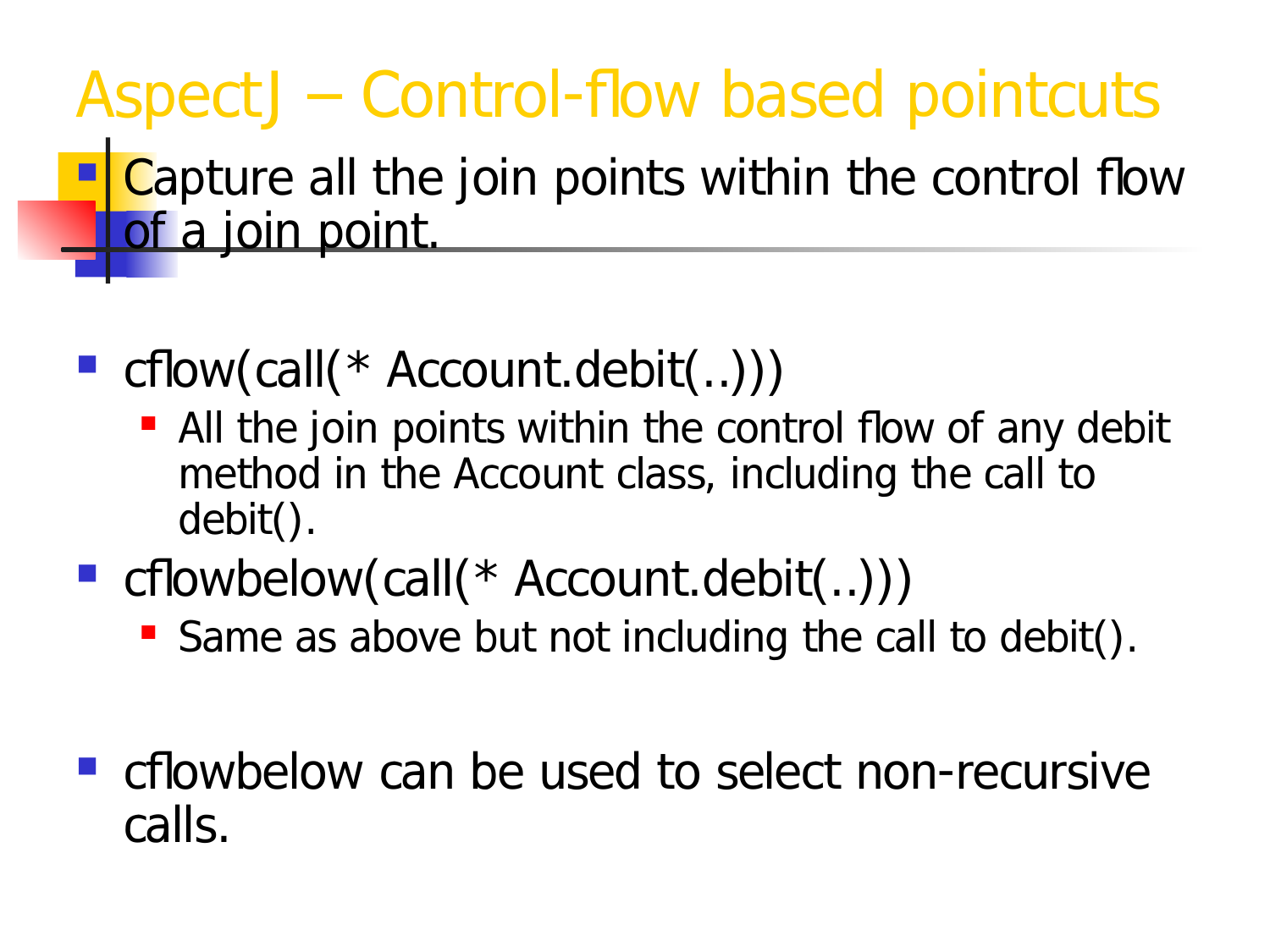

# AspectJ – Control-flow based pointcuts
Capture all the join points within the control flow of a join point.

cflow(call(* Account.debit(..)))
All the join points within the control flow of any debit method in the Account class, including the call to debit().
cflowbelow(call(* Account.debit(..)))
Same as above but not including the call to debit().

cflowbelow can be used to select non-recursive calls.